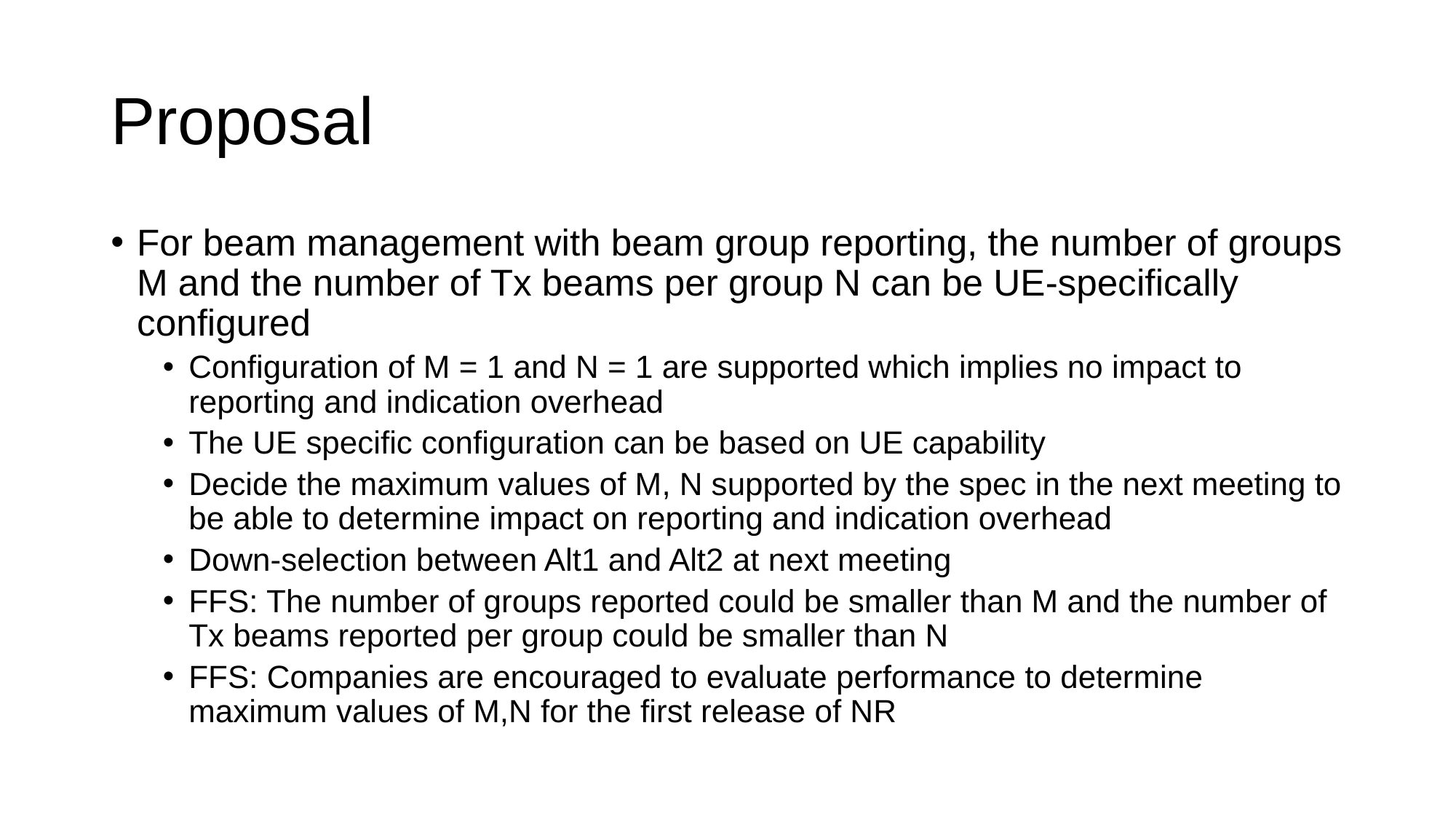

# Proposal
For beam management with beam group reporting, the number of groups M and the number of Tx beams per group N can be UE-specifically configured
Configuration of M = 1 and N = 1 are supported which implies no impact to reporting and indication overhead
The UE specific configuration can be based on UE capability
Decide the maximum values of M, N supported by the spec in the next meeting to be able to determine impact on reporting and indication overhead
Down-selection between Alt1 and Alt2 at next meeting
FFS: The number of groups reported could be smaller than M and the number of Tx beams reported per group could be smaller than N
FFS: Companies are encouraged to evaluate performance to determine maximum values of M,N for the first release of NR